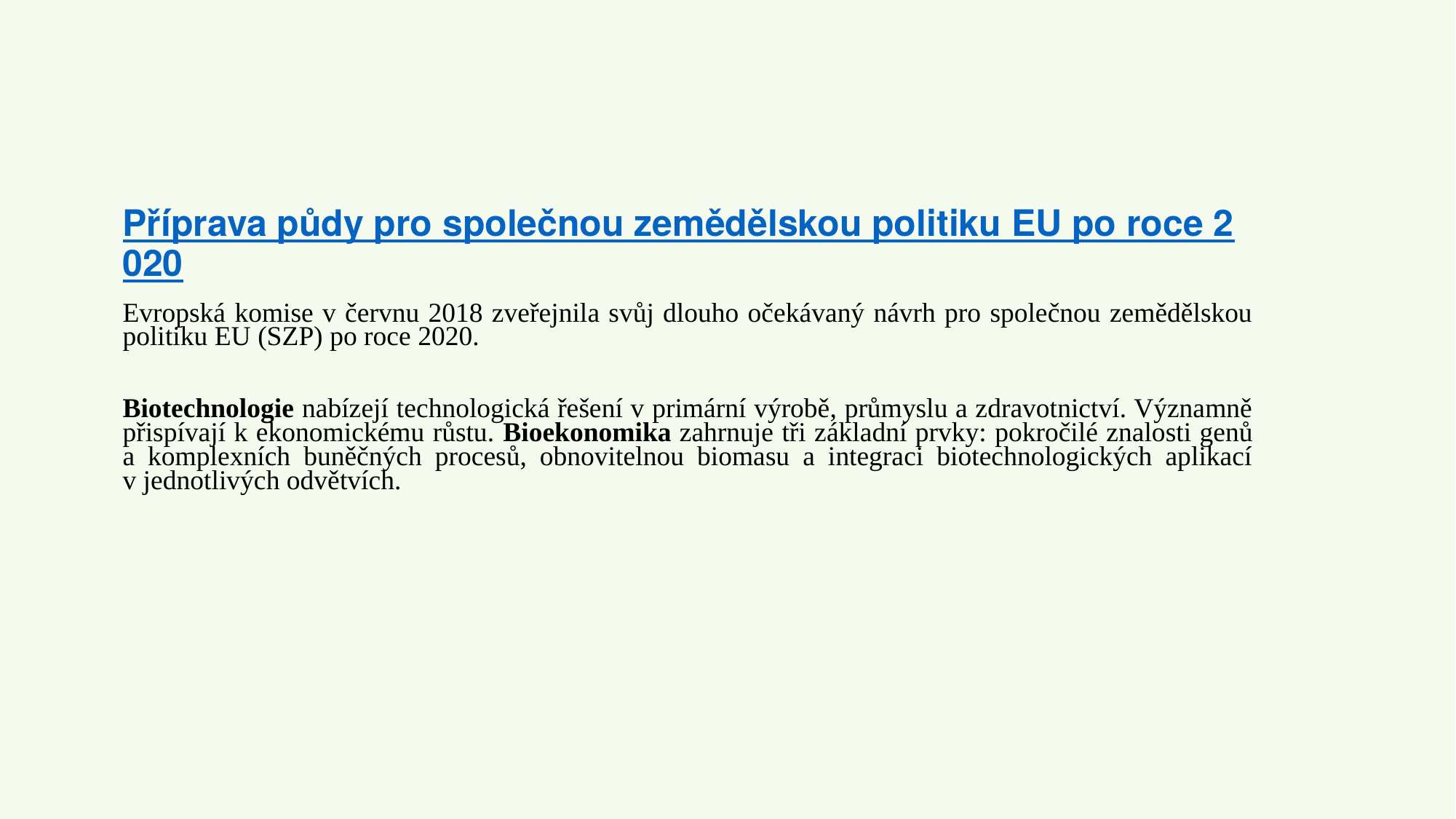

Příprava půdy pro společnou zemědělskou politiku EU po roce 2020
Evropská komise v červnu 2018 zveřejnila svůj dlouho očekávaný návrh pro společnou zemědělskou politiku EU (SZP) po roce 2020.

Biotechnologie nabízejí technologická řešení v primární výrobě, průmyslu a zdravotnictví. Významně přispívají k ekonomickému růstu. Bioekonomika zahrnuje tři základní prvky: pokročilé znalosti genů a komplexních buněčných procesů, obnovitelnou biomasu a integraci biotechnologických aplikací v jednotlivých odvětvích.